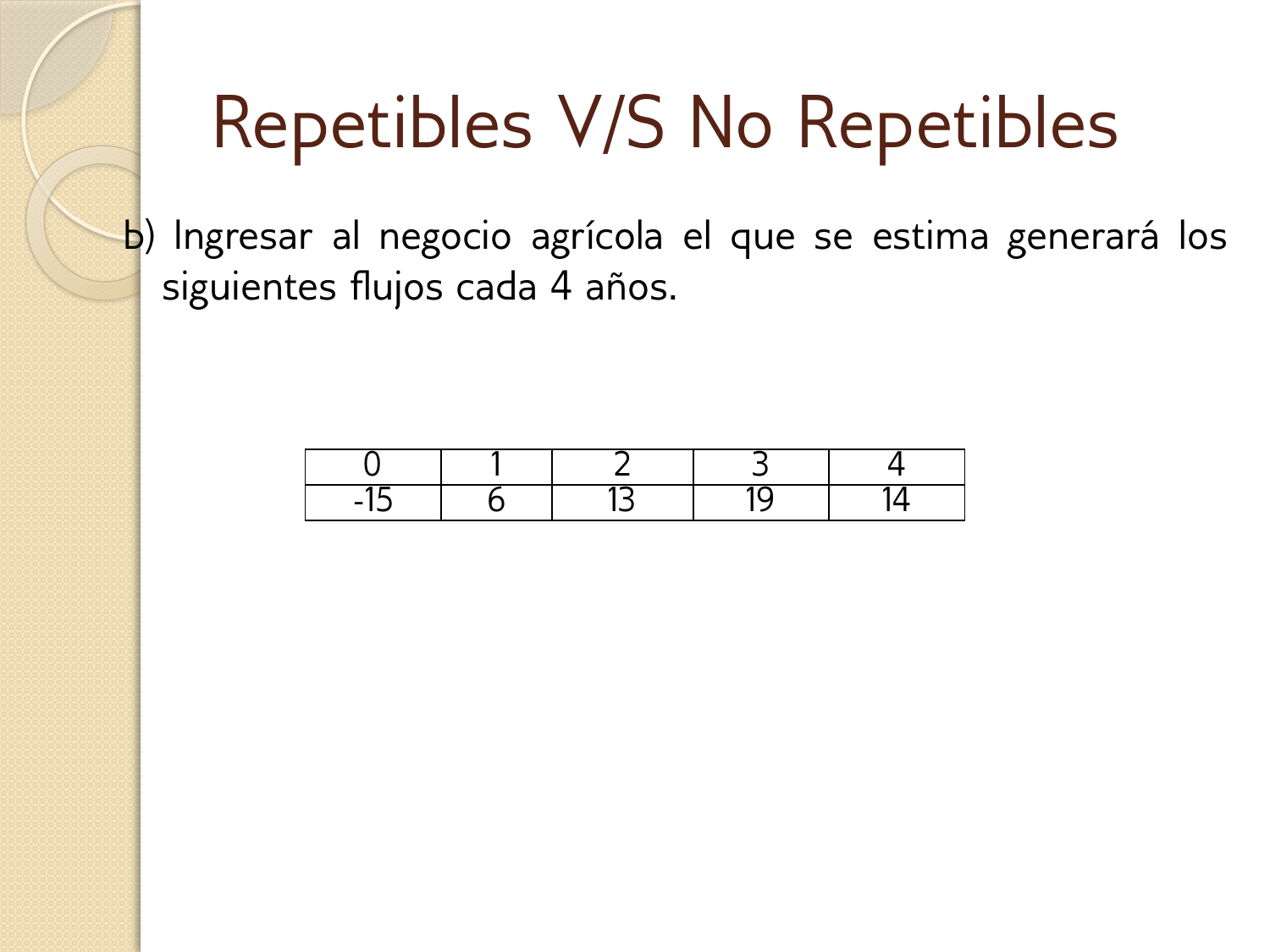

# Repetibles V/S No Repetibles
b) Ingresar al negocio agrícola el que se estima generará los siguientes flujos cada 4 años.
| 0 | 1 | 2 | 3 | 4 |
| --- | --- | --- | --- | --- |
| -15 | 6 | 13 | 19 | 14 |